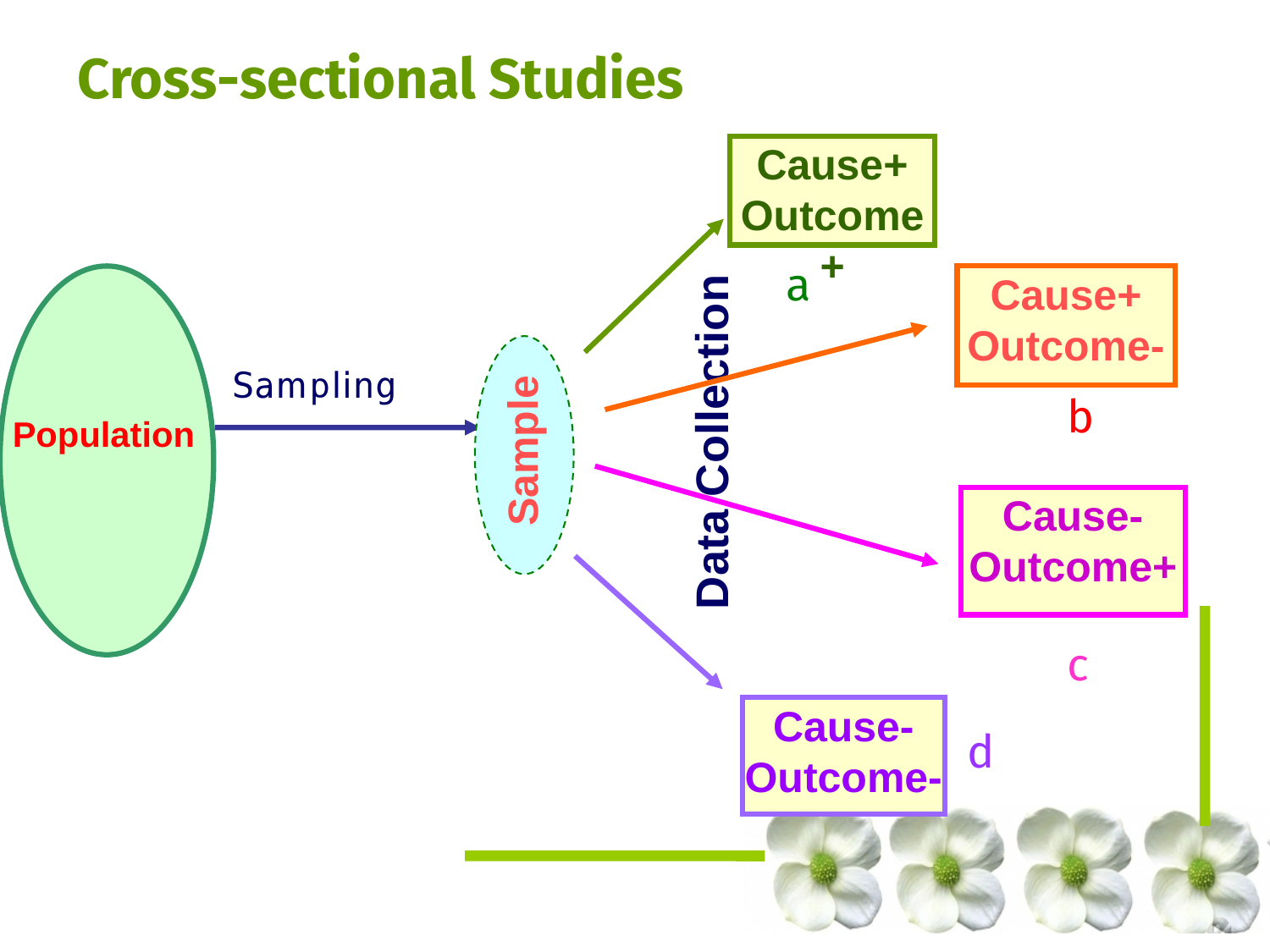

Cross-sectional Studies
Cause+
Outcome+

a

Cause+
Outcome-

b

Sample
Sampling

Data Collection
Population

Cause-
Outcome+
c

Cause-
Outcome-
d